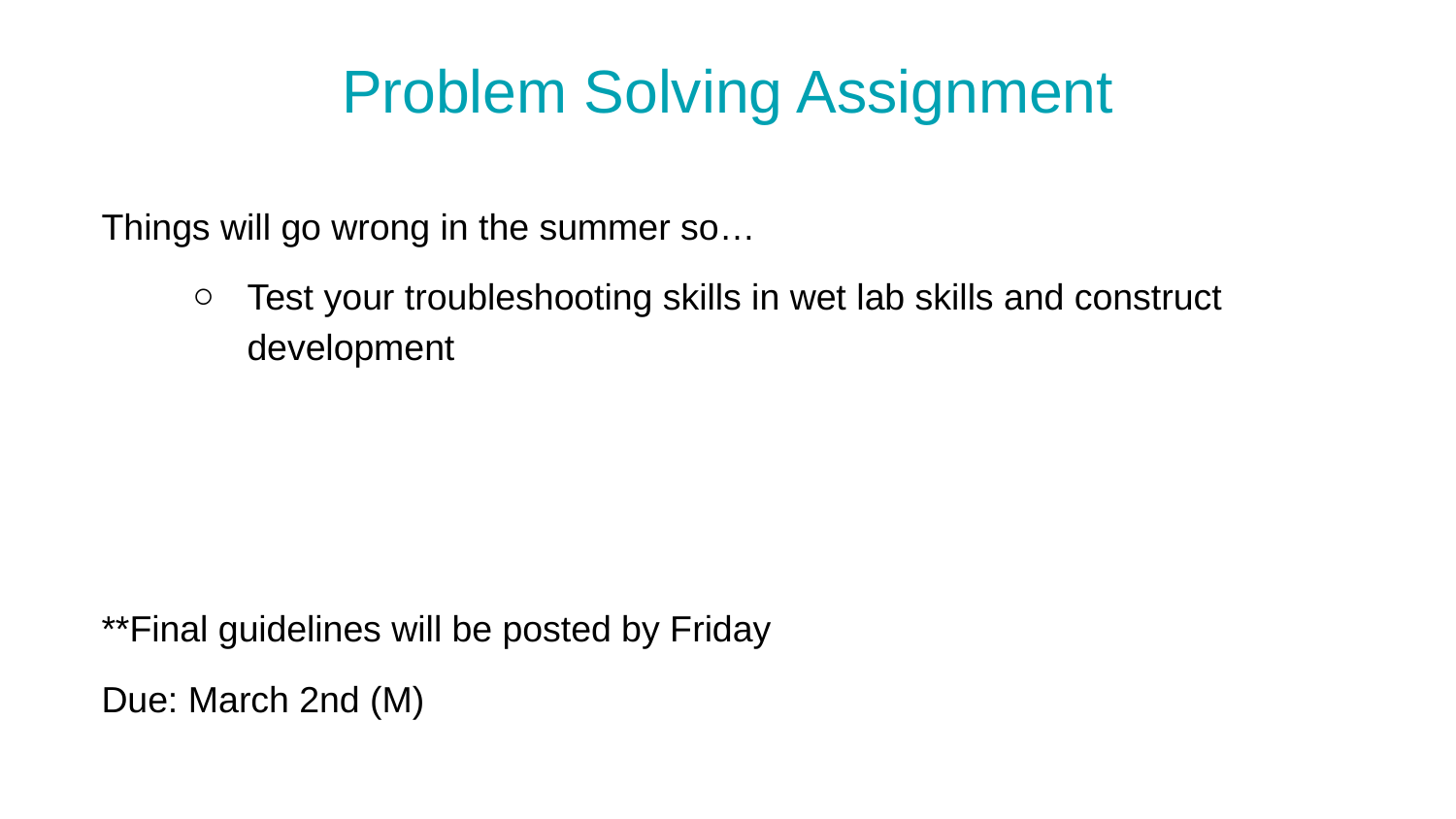

Problem Solving Assignment
Things will go wrong in the summer so…
Test your troubleshooting skills in wet lab skills and construct development

**Final guidelines will be posted by Friday
Due: March 2nd (M)